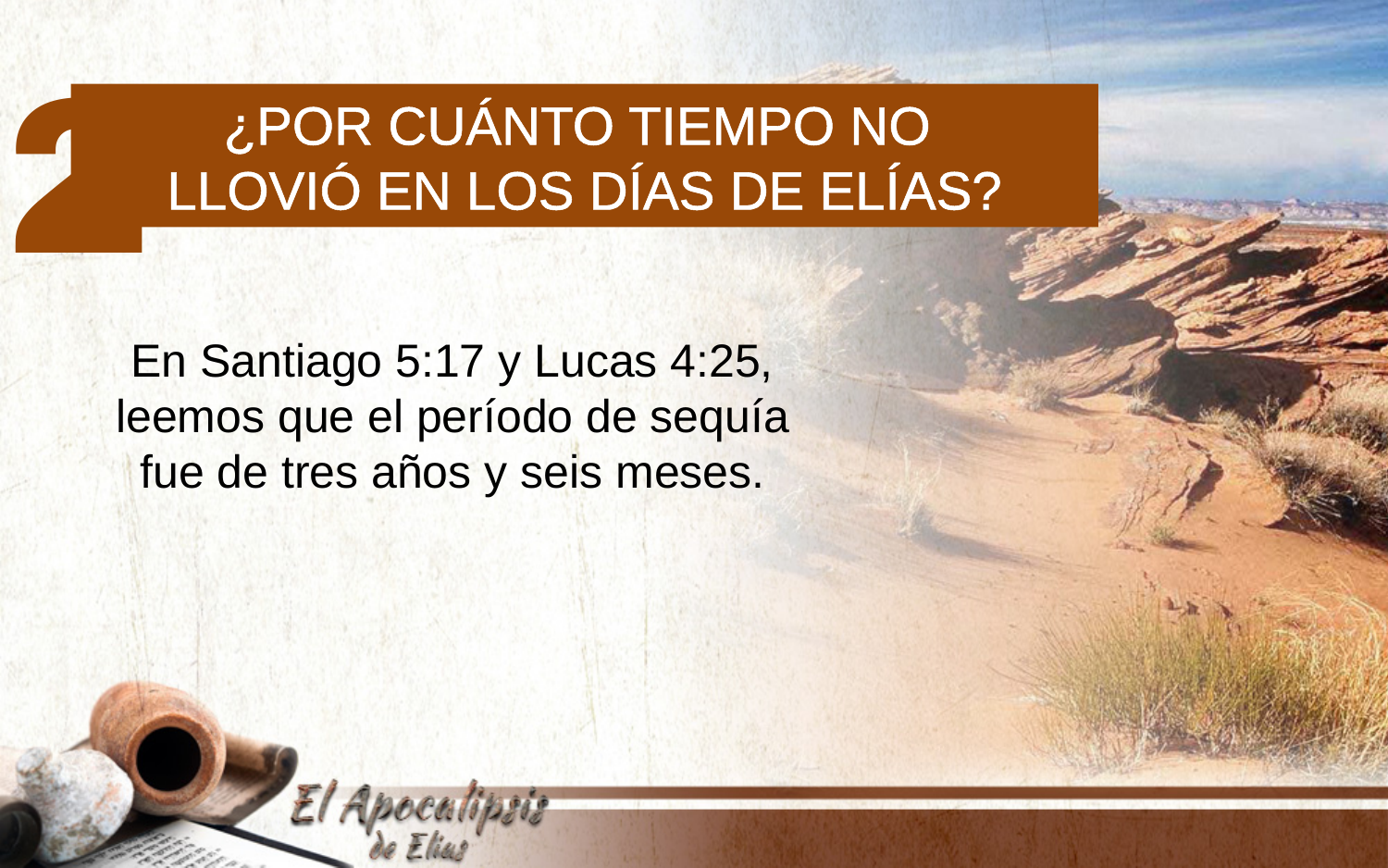

2
¿Por cuánto tiempo no
llovió en los días de Elías?
En Santiago 5:17 y Lucas 4:25, leemos que el período de sequía fue de tres años y seis meses.